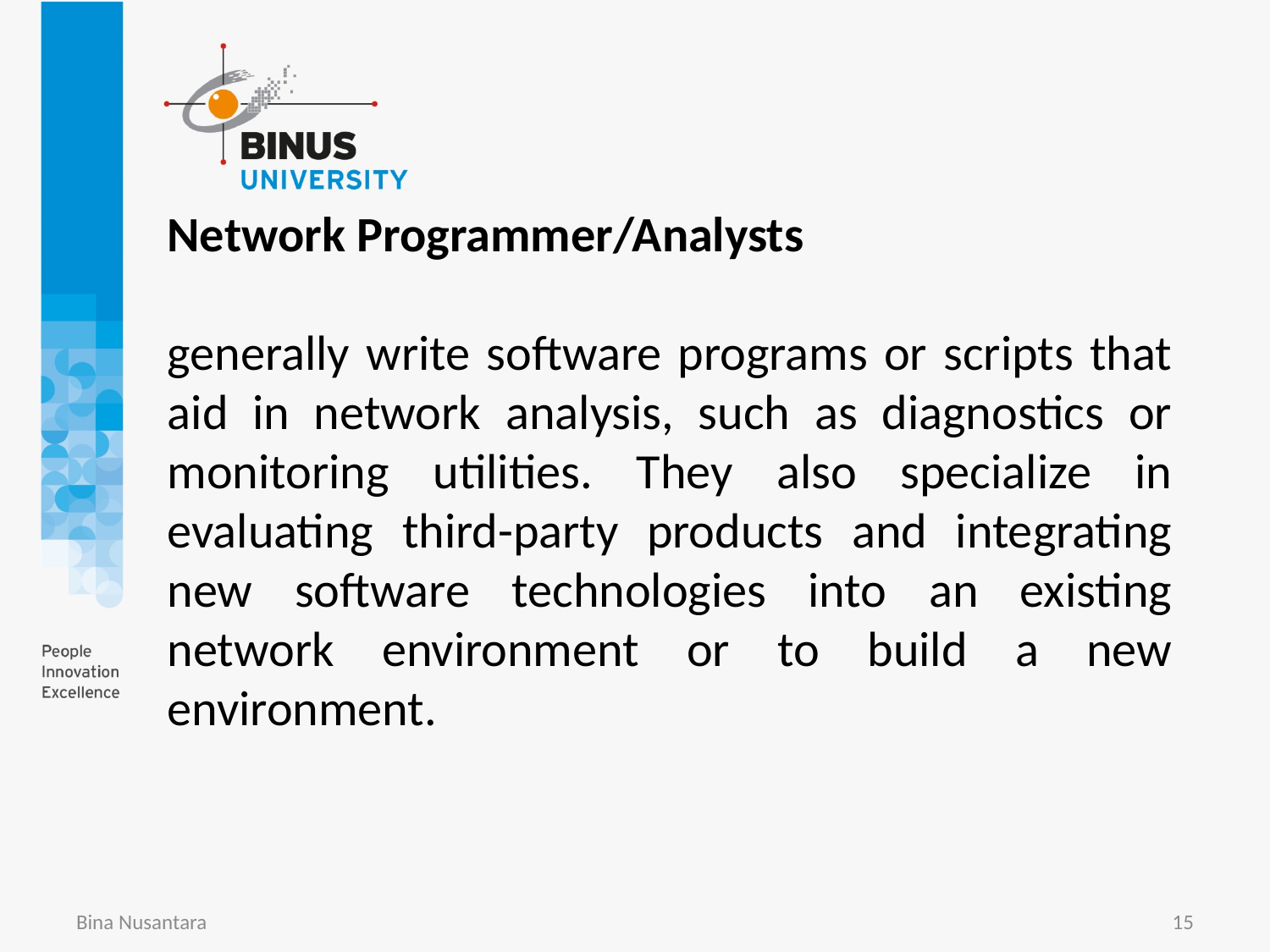

Network Programmer/Analysts

generally write software programs or scripts that aid in network analysis, such as diagnostics or monitoring utilities. They also specialize in evaluating third-party products and integrating new software technologies into an existing network environment or to build a new environment.
Bina Nusantara
15